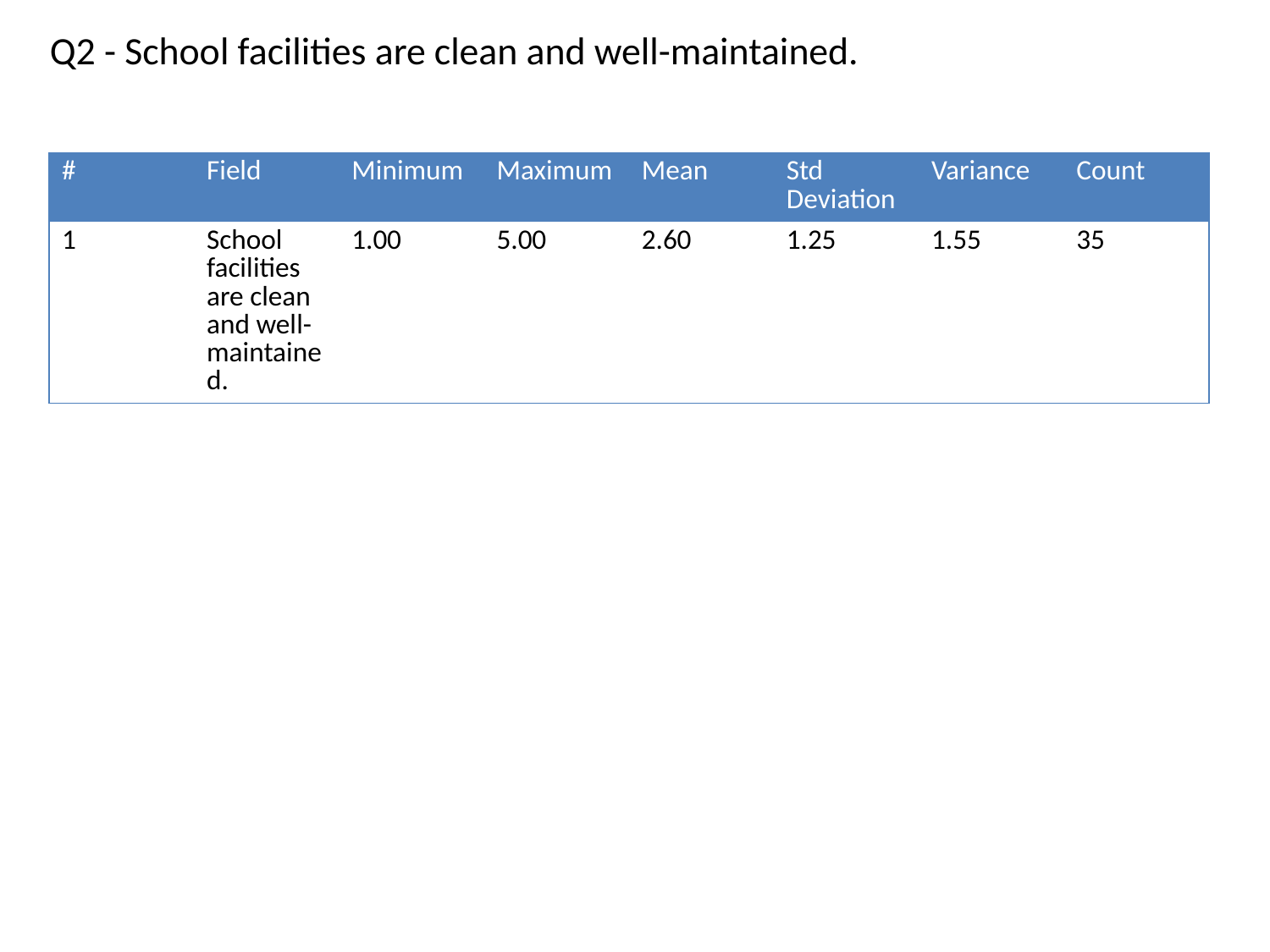

Q2 - School facilities are clean and well-maintained.
| # | Field | Minimum | Maximum | Mean | Std Deviation | Variance | Count |
| --- | --- | --- | --- | --- | --- | --- | --- |
| 1 | School facilities are clean and well-maintained. | 1.00 | 5.00 | 2.60 | 1.25 | 1.55 | 35 |